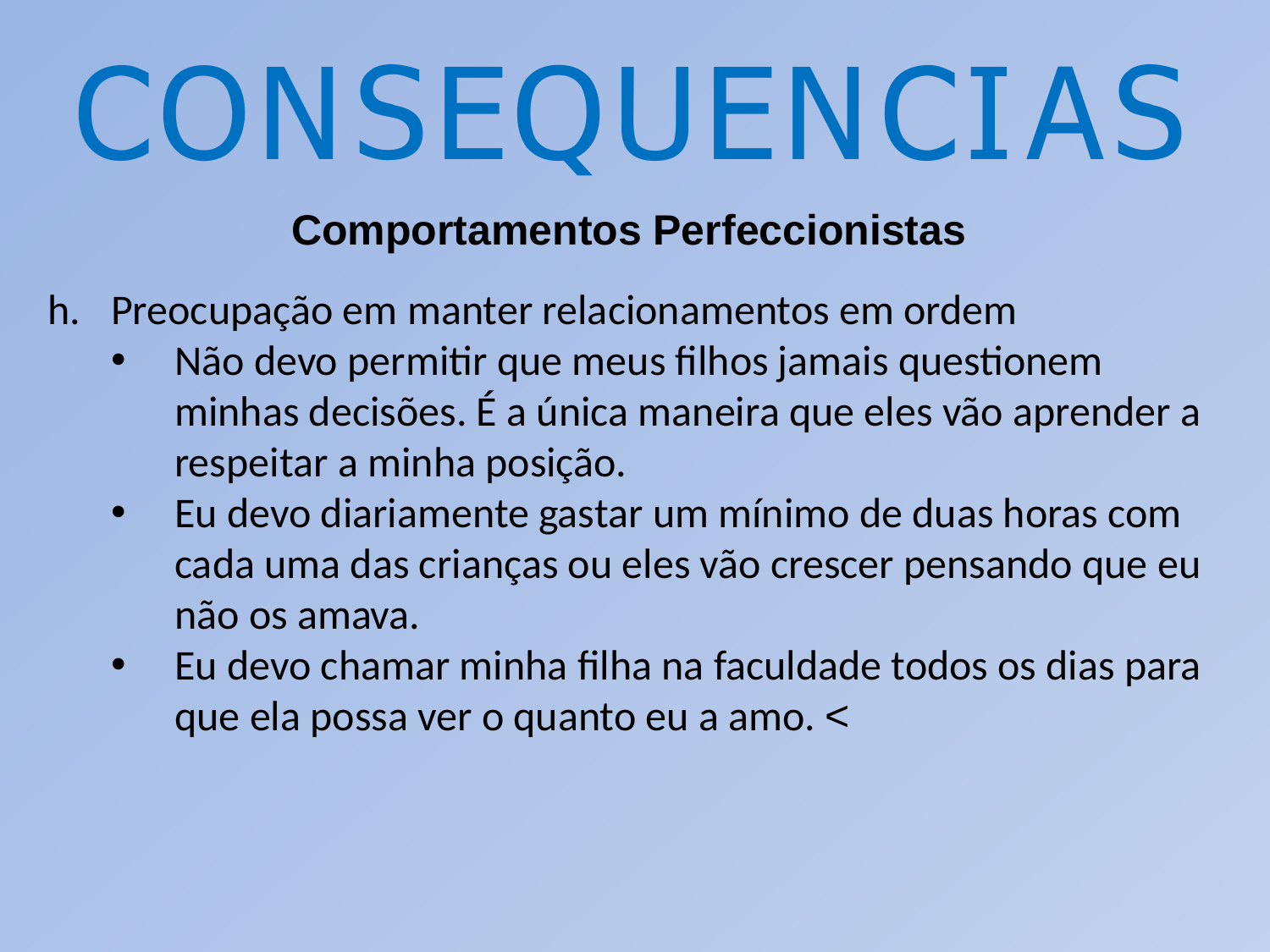

CONSEQUENCIAS

Comportamentos Perfeccionistas

Preocupação em manter relacionamentos em ordem
Não devo permitir que meus filhos jamais questionem minhas decisões. É a única maneira que eles vão aprender a respeitar a minha posição.
Eu devo diariamente gastar um mínimo de duas horas com cada uma das crianças ou eles vão crescer pensando que eu não os amava.
Eu devo chamar minha filha na faculdade todos os dias para que ela possa ver o quanto eu a amo. <